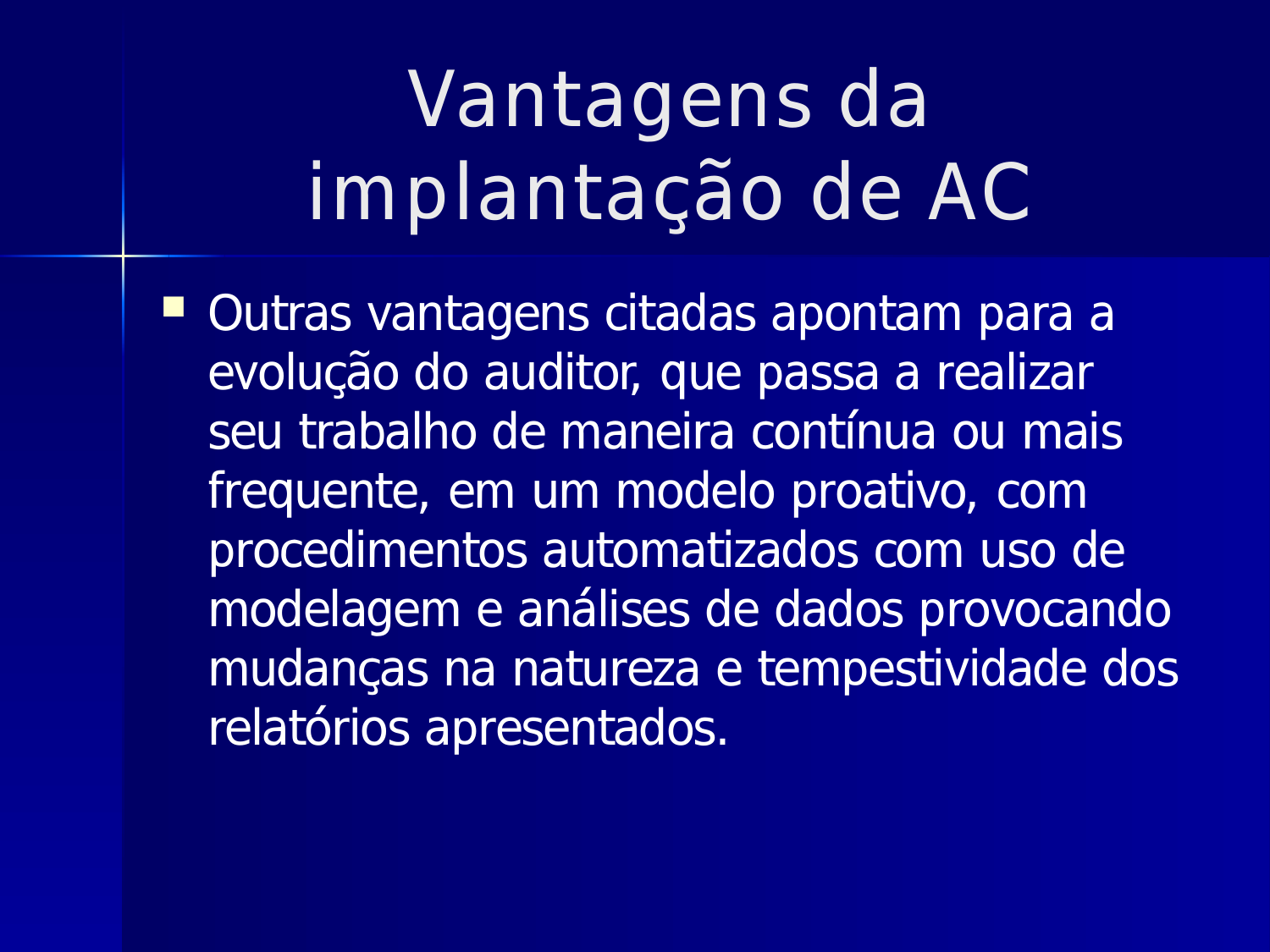

# Vantagens da implantação de AC
Outras vantagens citadas apontam para a evolução do auditor, que passa a realizar seu trabalho de maneira contínua ou mais frequente, em um modelo proativo, com procedimentos automatizados com uso de modelagem e análises de dados provocando mudanças na natureza e tempestividade dos relatórios apresentados.